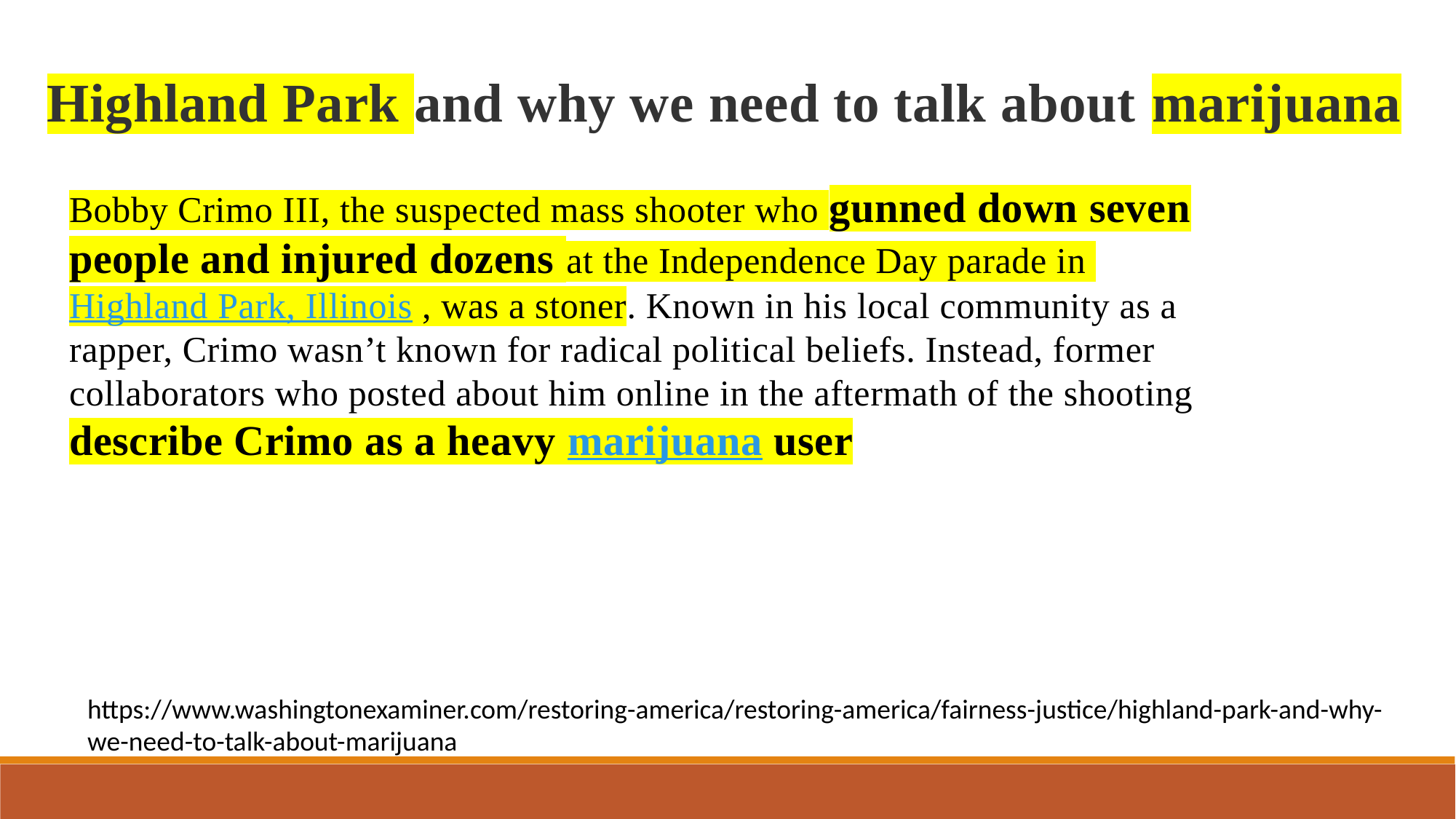

Highland Park and why we need to talk about marijuana
Bobby Crimo III, the suspected mass shooter who gunned down seven people and injured dozens at the Independence Day parade in Highland Park, Illinois , was a stoner. Known in his local community as a rapper, Crimo wasn’t known for radical political beliefs. Instead, former collaborators who posted about him online in the aftermath of the shooting describe Crimo as a heavy marijuana user
https://www.washingtonexaminer.com/restoring-america/restoring-america/fairness-justice/highland-park-and-why-we-need-to-talk-about-marijuana